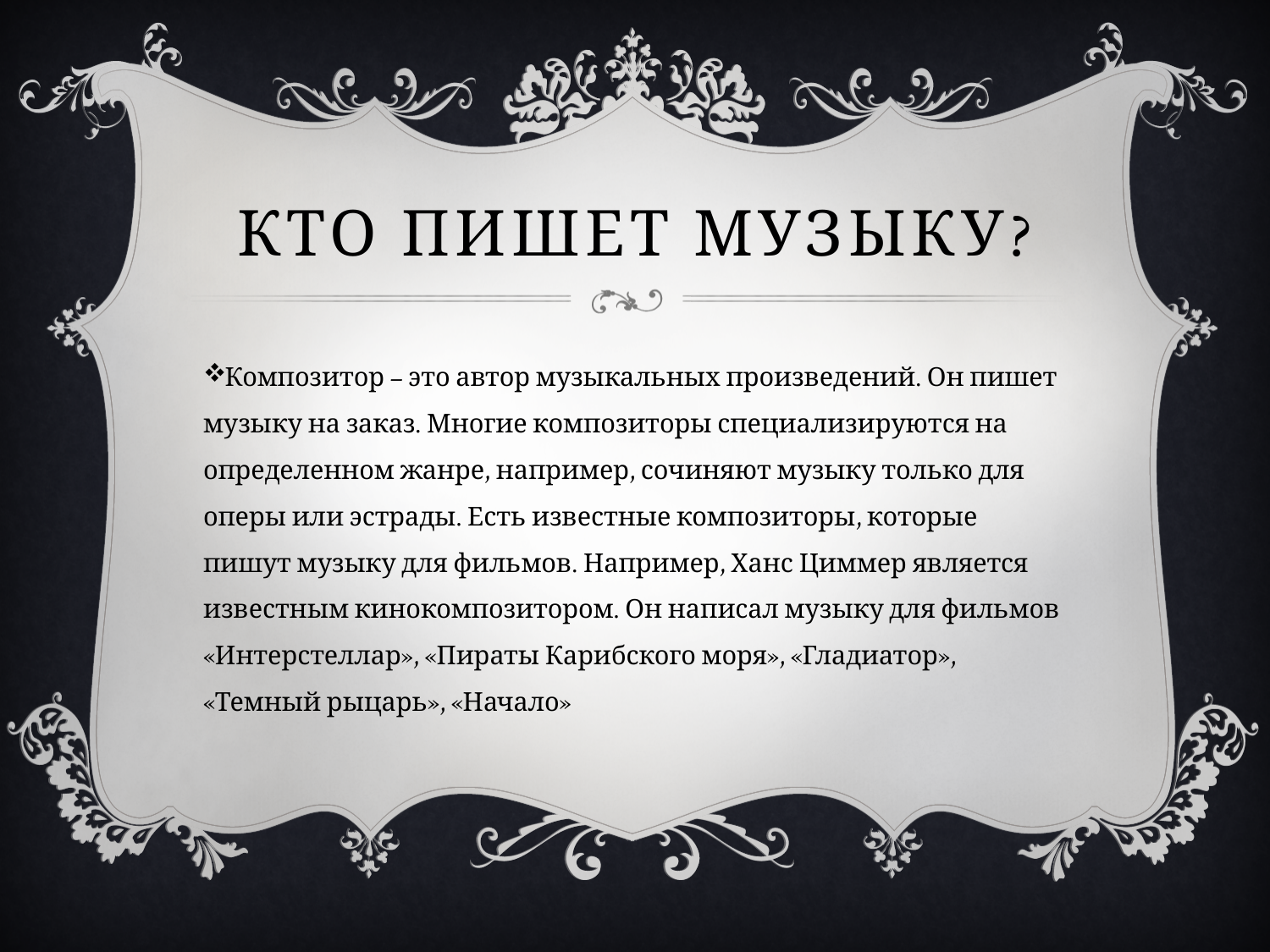

# Кто пишет музыку?
Композитор – это автор музыкальных произведений. Он пишет музыку на заказ. Многие композиторы специализируются на определенном жанре, например, сочиняют музыку только для оперы или эстрады. Есть известные композиторы, которые пишут музыку для фильмов. Например, Ханс Циммер является известным кинокомпозитором. Он написал музыку для фильмов «Интерстеллар», «Пираты Карибского моря», «Гладиатор», «Темный рыцарь», «Начало»